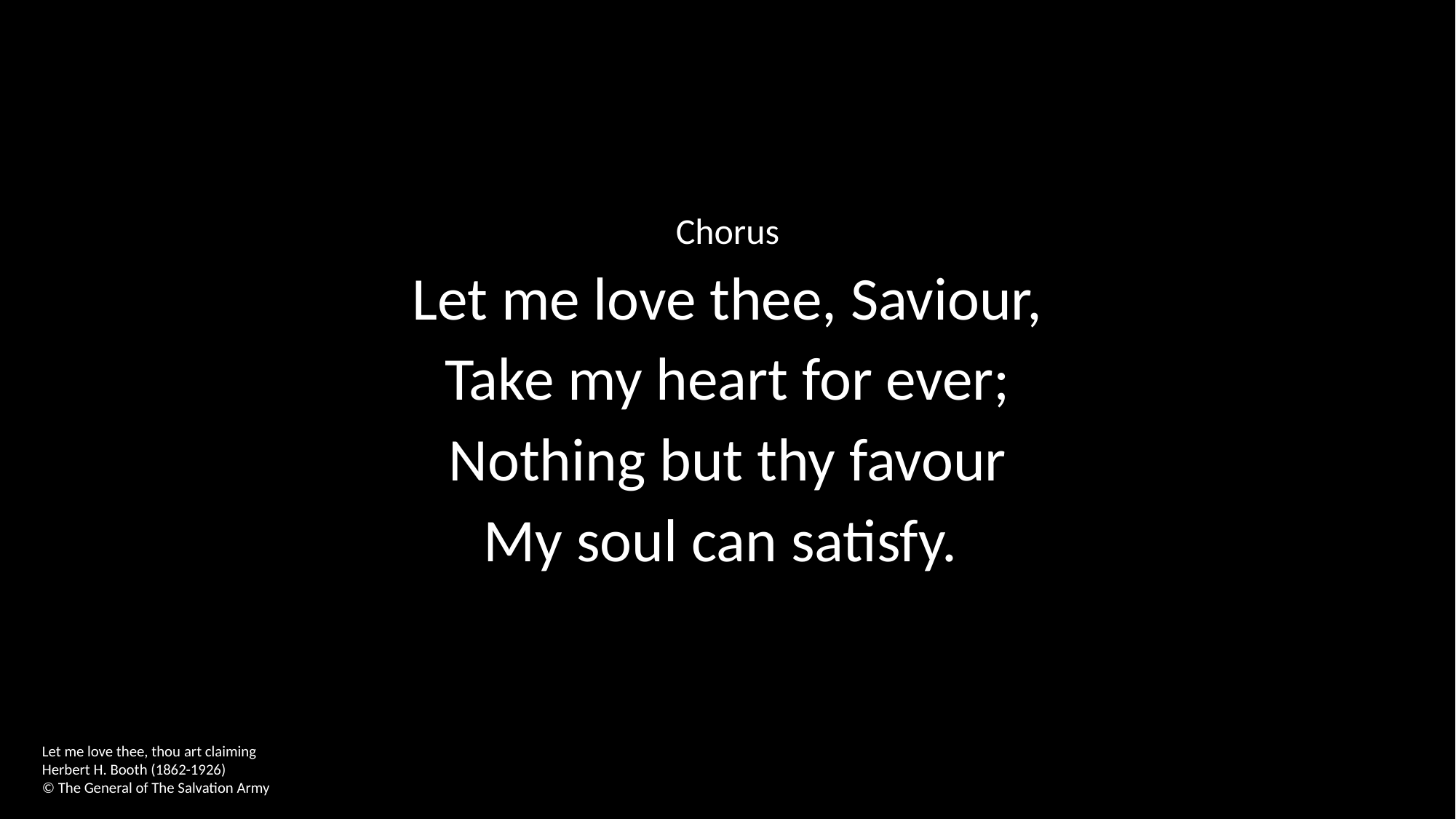

Chorus
Let me love thee, Saviour,
Take my heart for ever;
Nothing but thy favour
My soul can satisfy.
Let me love thee, thou art claiming
Herbert H. Booth (1862-1926)
© The General of The Salvation Army